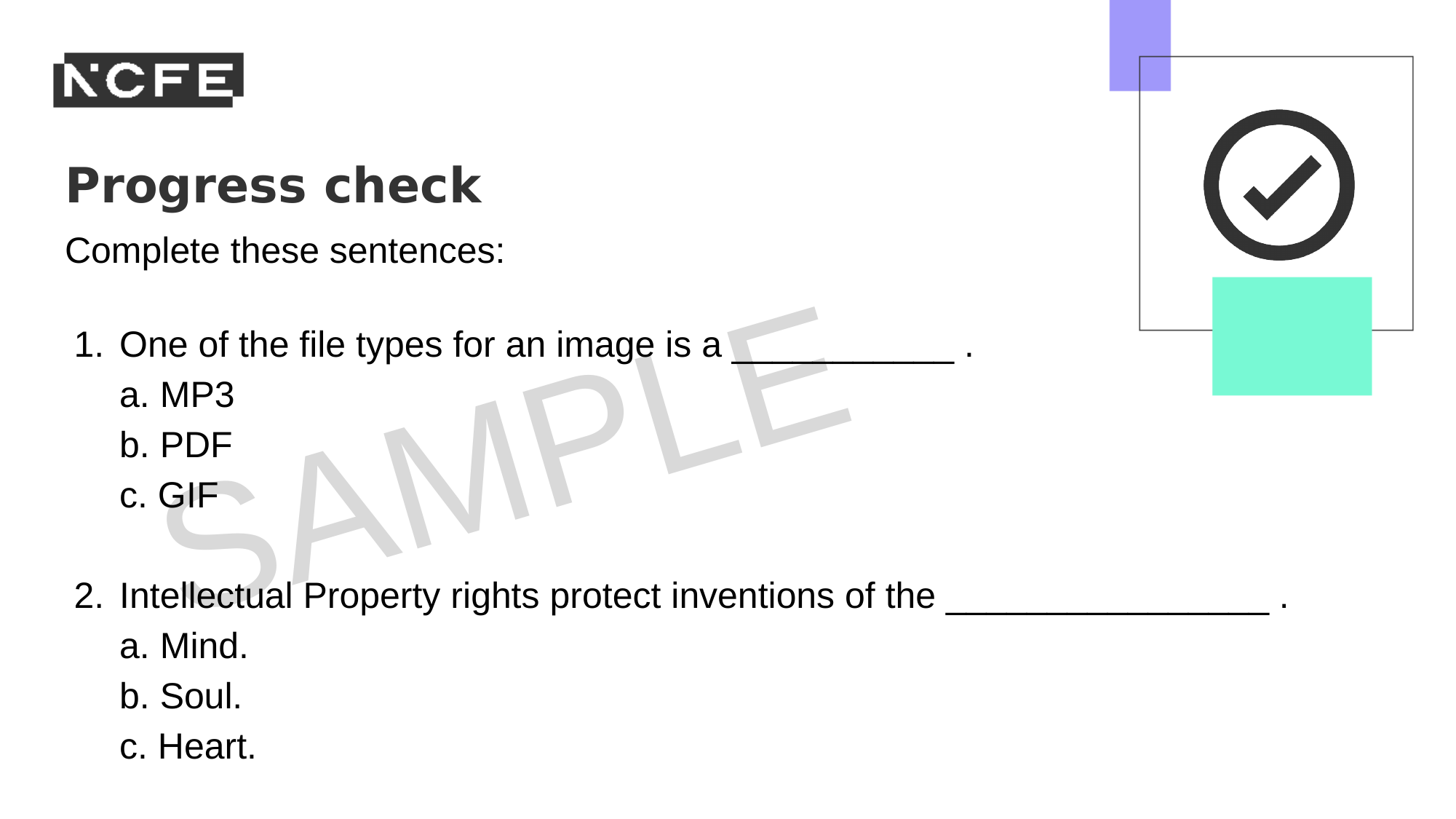

Complete these sentences:
​
One of the file types for an image is a ___________ .
a. MP3
b. PDF
c. GIF
Intellectual Property rights protect inventions of the ________________ .
a. Mind.
b. Soul.
c. Heart.